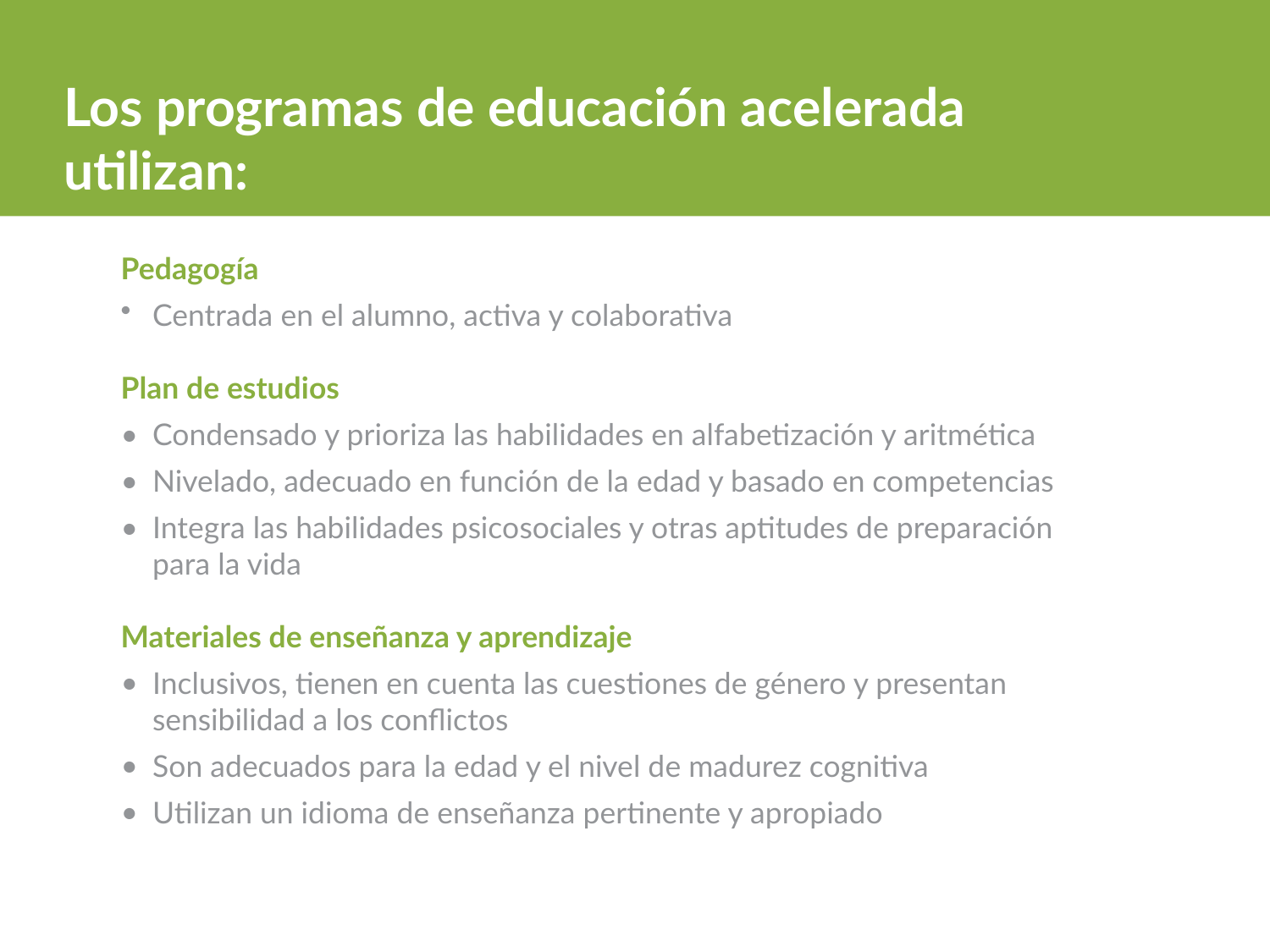

# Los programas de educación acelerada utilizan:
Pedagogía
Centrada en el alumno, activa y colaborativa

Plan de estudios
Condensado y prioriza las habilidades en alfabetización y aritmética
Nivelado, adecuado en función de la edad y basado en competencias
Integra las habilidades psicosociales y otras aptitudes de preparación para la vida

Materiales de enseñanza y aprendizaje
Inclusivos, tienen en cuenta las cuestiones de género y presentan sensibilidad a los conflictos
Son adecuados para la edad y el nivel de madurez cognitiva
Utilizan un idioma de enseñanza pertinente y apropiado